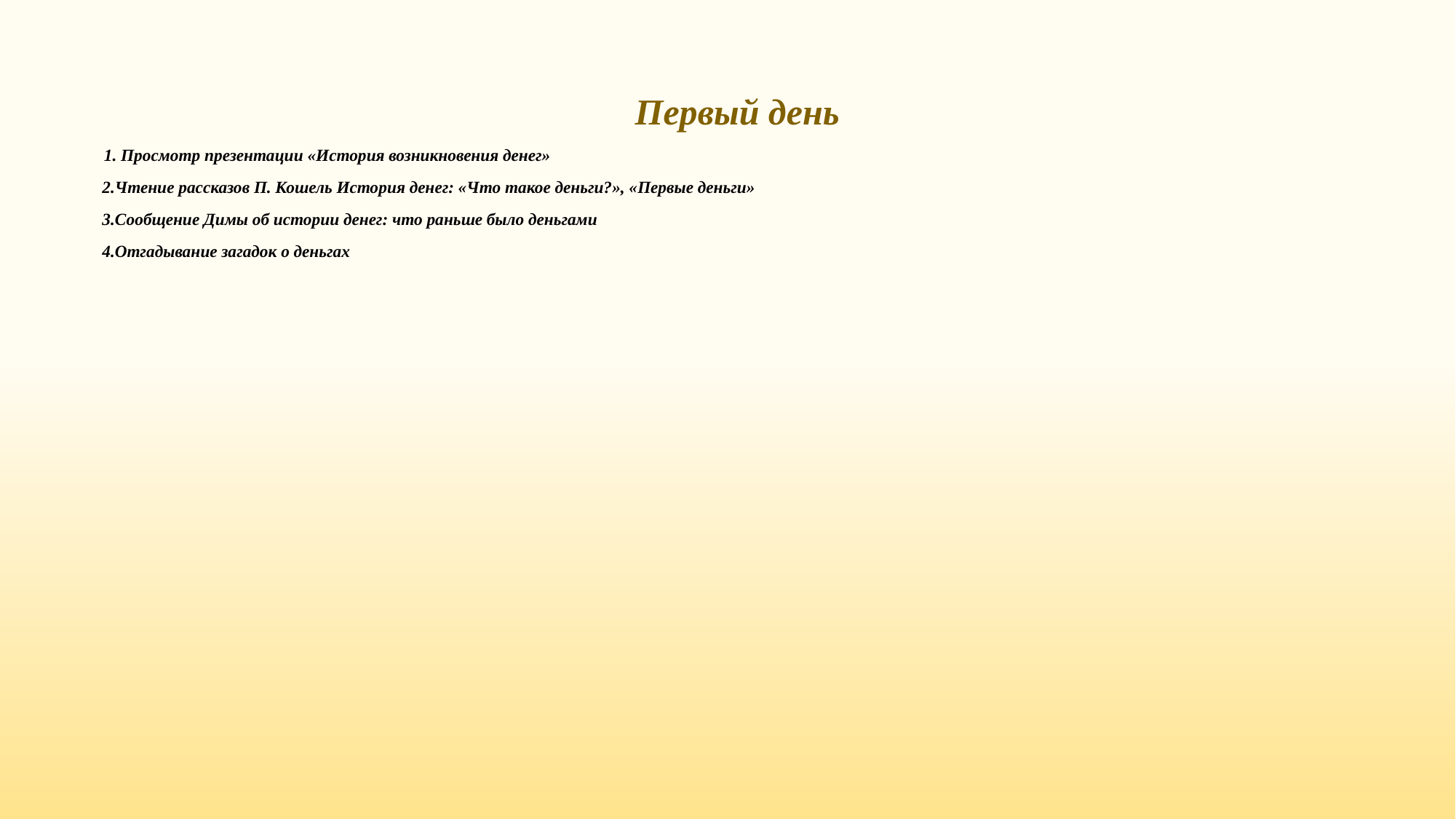

Первый день
1. Просмотр презентации «История возникновения денег»
2.Чтение рассказов П. Кошель История денег: «Что такое деньги?», «Первые деньги»
3.Сообщение Димы об истории денег: что раньше было деньгами
4.Отгадывание загадок о деньгах